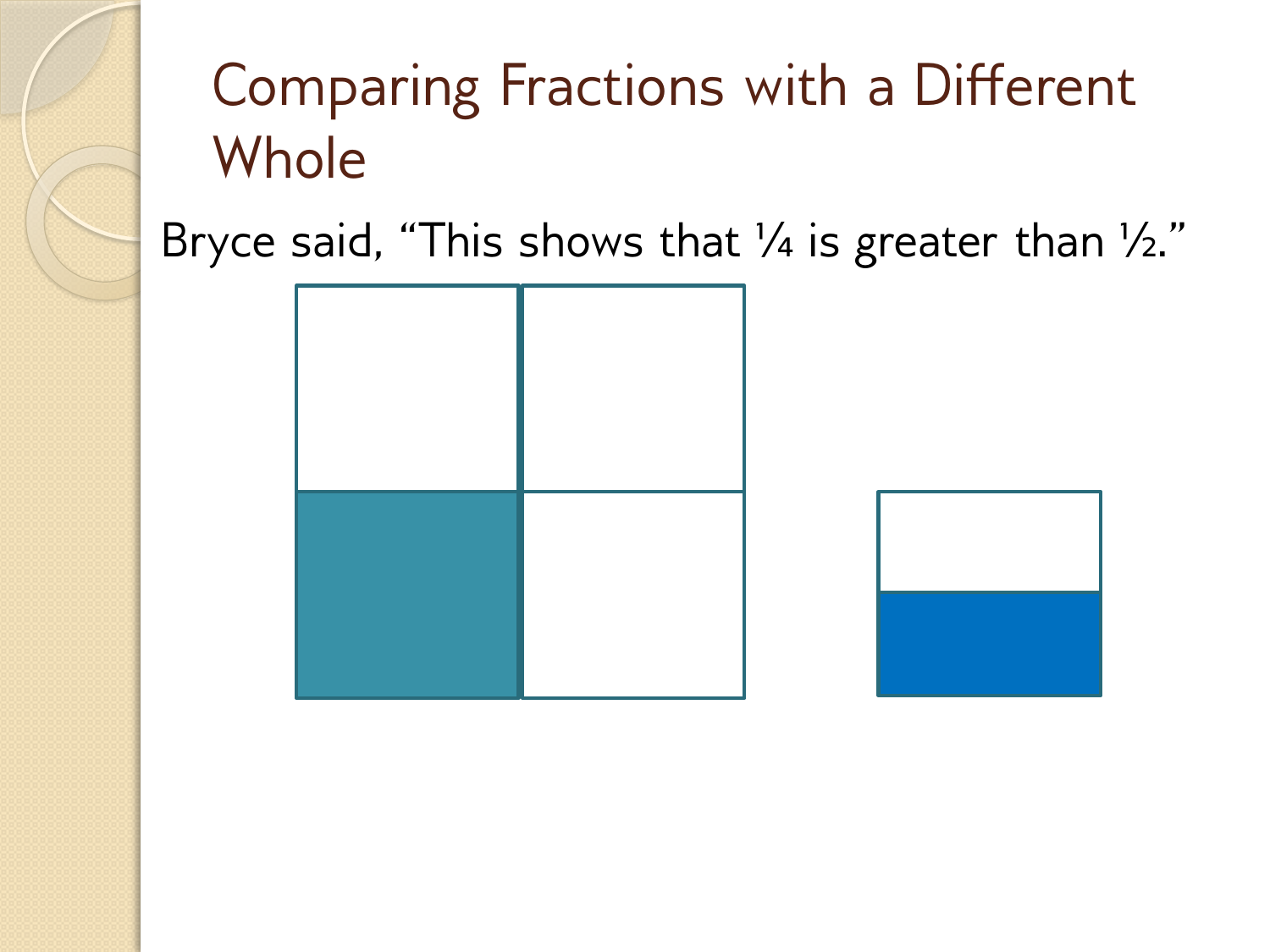

# Comparing Fractions with a Different Whole
Bryce said, “This shows that ¼ is greater than ½.”